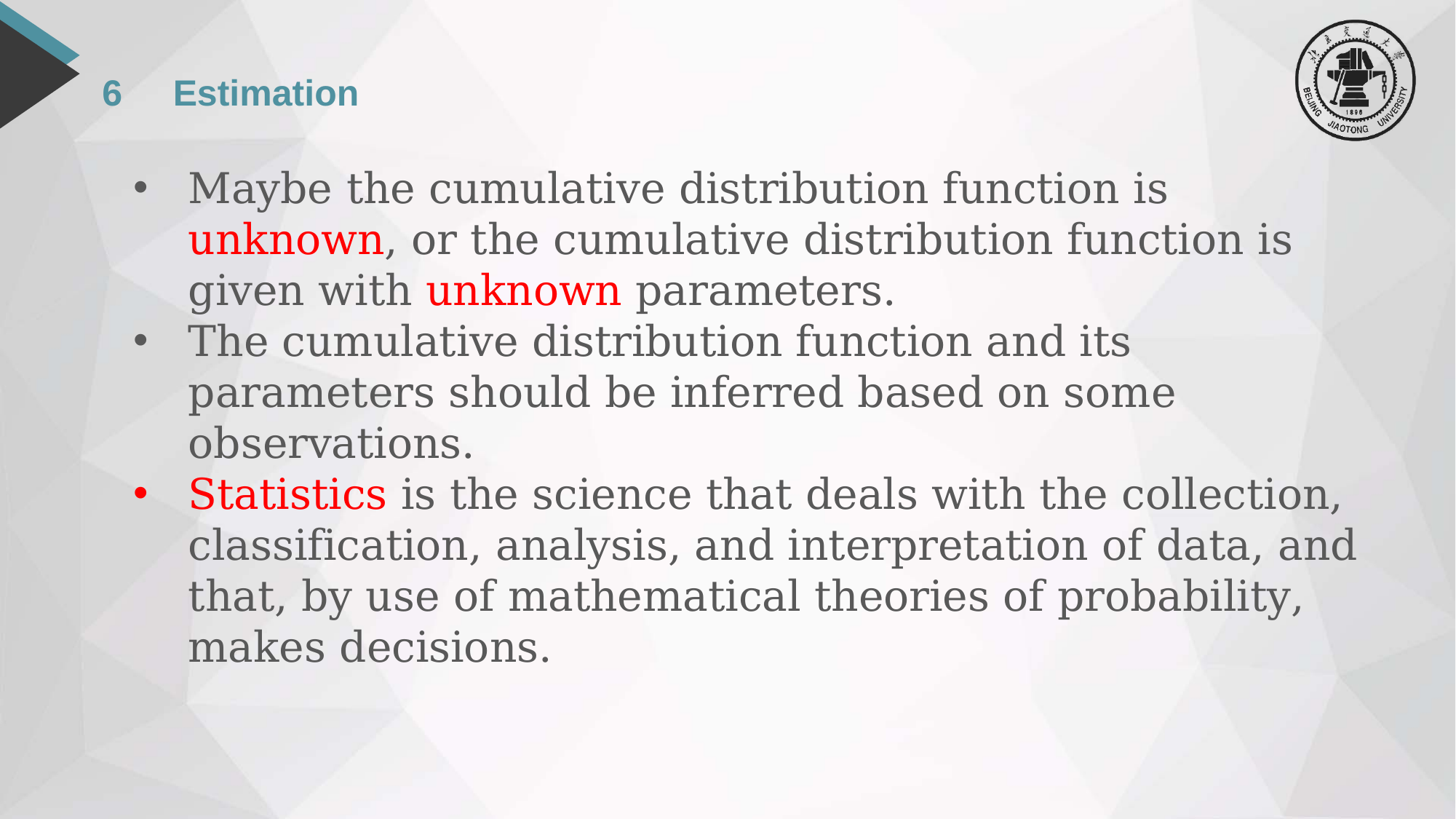

# 6     Estimation
Maybe the cumulative distribution function is unknown, or the cumulative distribution function is given with unknown parameters.
The cumulative distribution function and its parameters should be inferred based on some observations.
Statistics is the science that deals with the collection, classification, analysis, and interpretation of data, and that, by use of mathematical theories of probability, makes decisions.